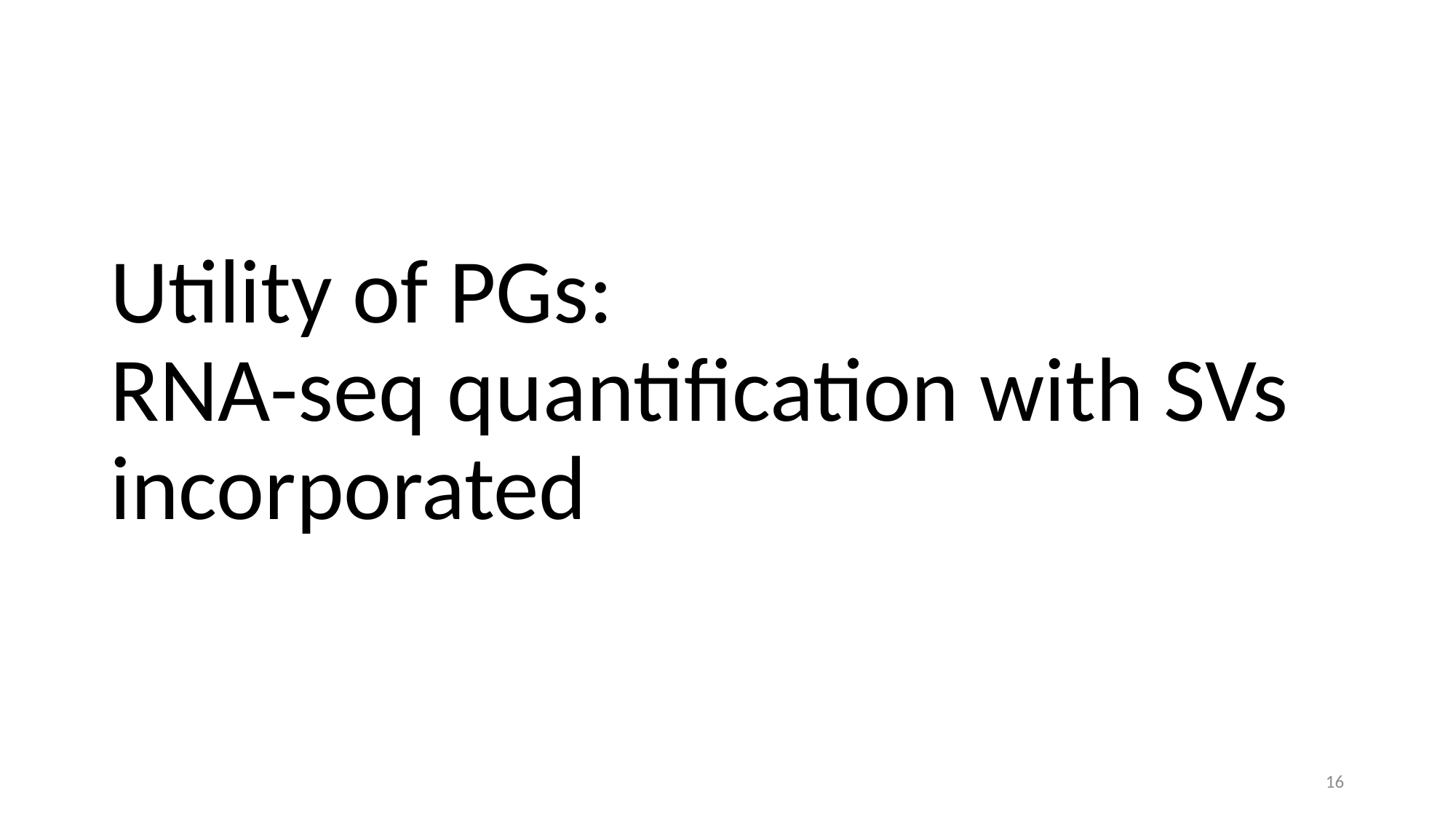

# Utility of PGs: RNA-seq quantification with SVs incorporated

16